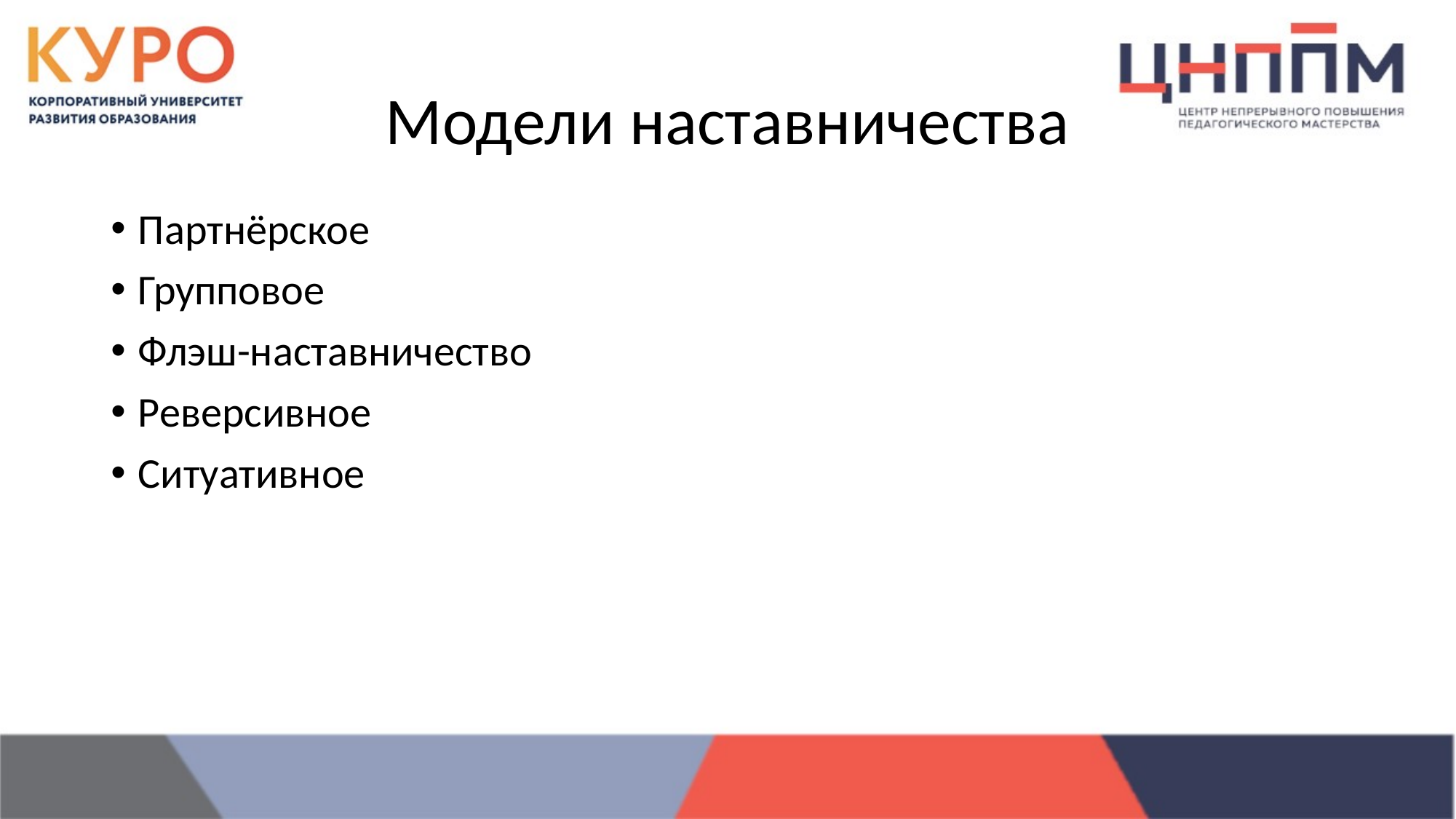

# Модели наставничества
Партнёрское
Групповое
Флэш-наставничество
Реверсивное
Ситуативное